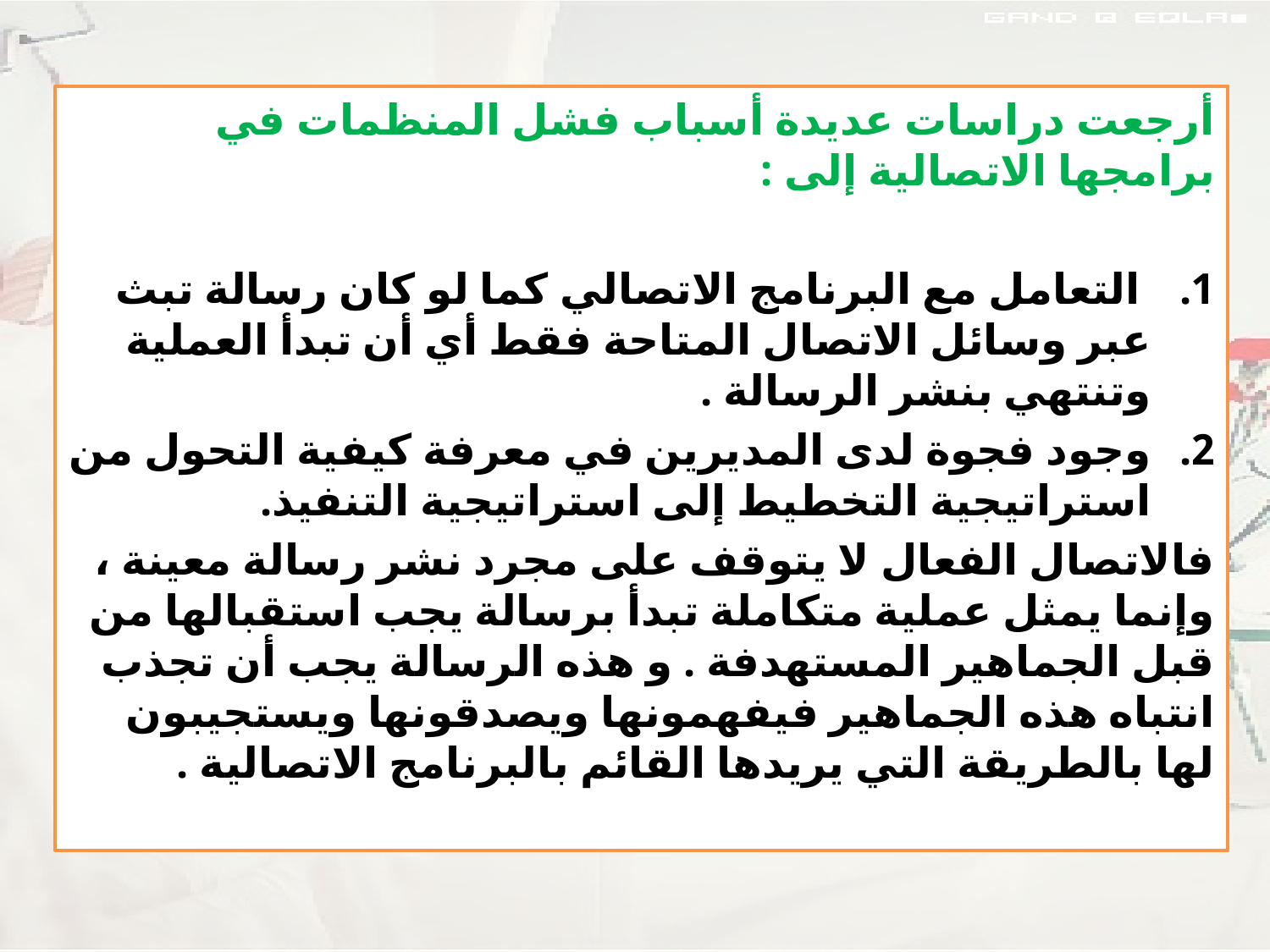

أرجعت دراسات عديدة أسباب فشل المنظمات في برامجها الاتصالية إلى :

 التعامل مع البرنامج الاتصالي كما لو كان رسالة تبث عبر وسائل الاتصال المتاحة فقط أي أن تبدأ العملية وتنتهي بنشر الرسالة .
وجود فجوة لدى المديرين في معرفة كيفية التحول من استراتيجية التخطيط إلى استراتيجية التنفيذ.
فالاتصال الفعال لا يتوقف على مجرد نشر رسالة معينة ، وإنما يمثل عملية متكاملة تبدأ برسالة يجب استقبالها من قبل الجماهير المستهدفة . و هذه الرسالة يجب أن تجذب انتباه هذه الجماهير فيفهمونها ويصدقونها ويستجيبون لها بالطريقة التي يريدها القائم بالبرنامج الاتصالية .